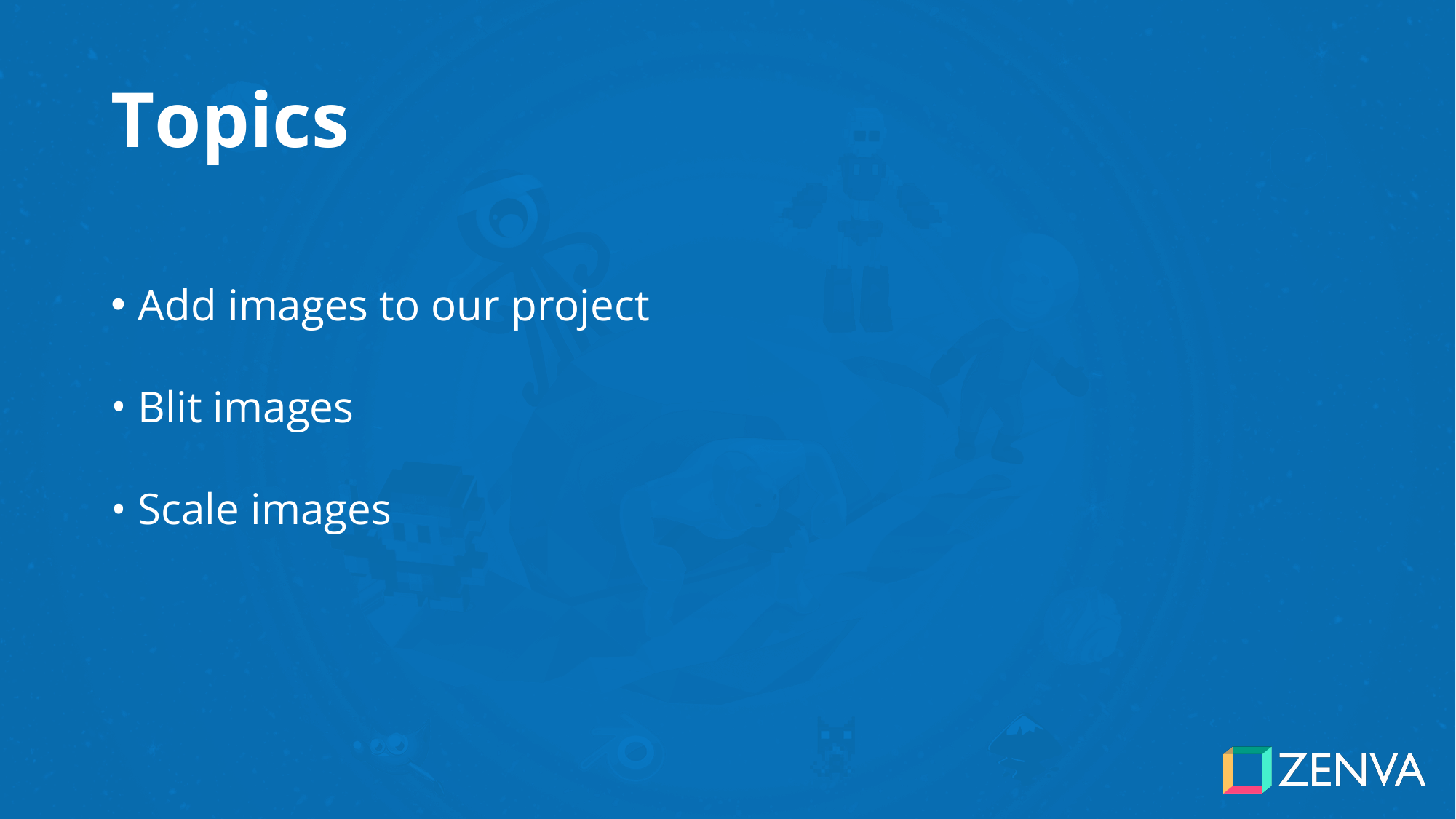

# Topics
Add images to our project
Blit images
Scale images